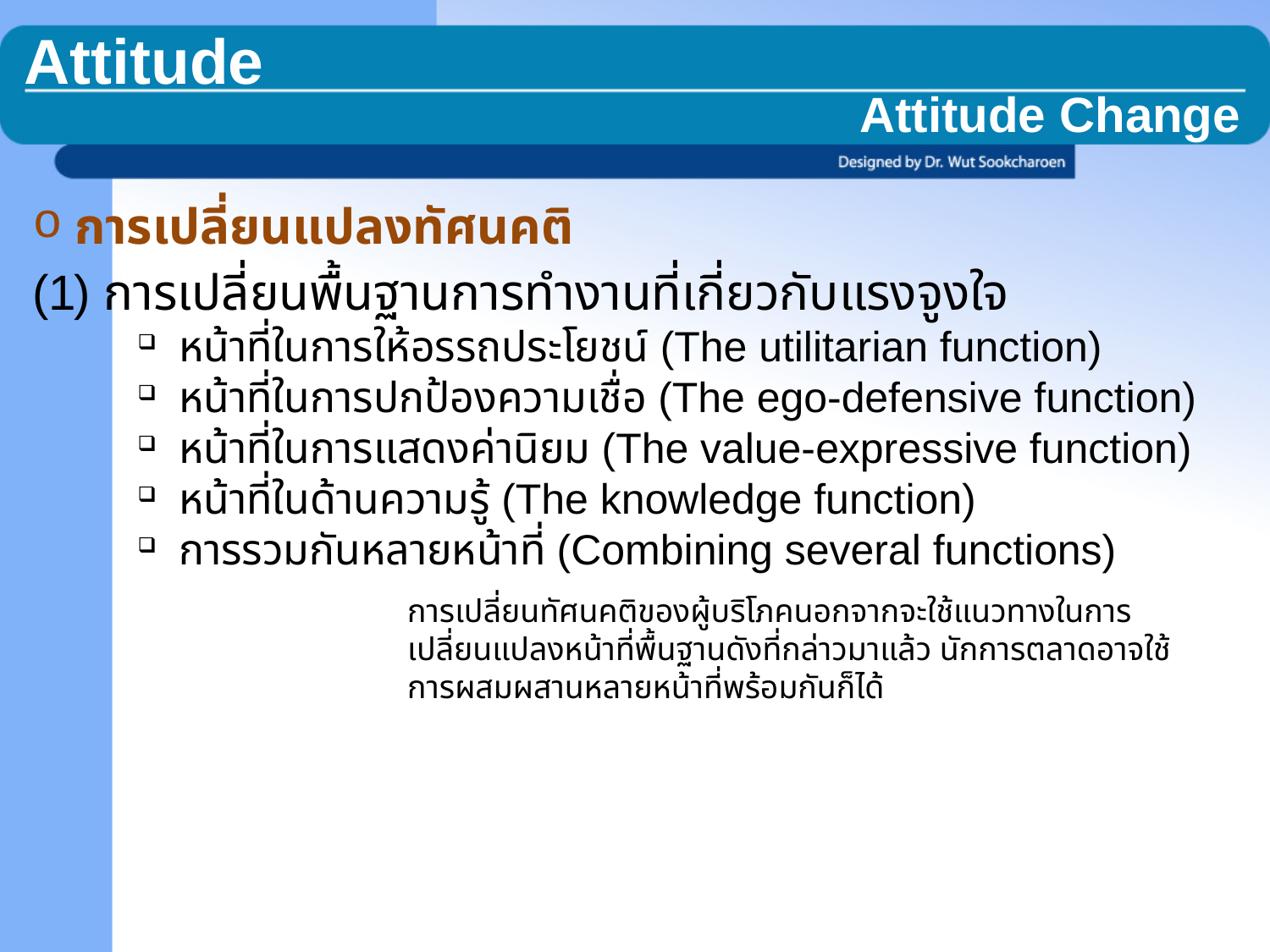

Attitude
Attitude Change
 การเปลี่ยนแปลงทัศนคติ
การเปลี่ยนพื้นฐานการทำงานที่เกี่ยวกับแรงจูงใจ
 หน้าที่ในการให้อรรถประโยชน์ (The utilitarian function)
 หน้าที่ในการปกป้องความเชื่อ (The ego-defensive function)
 หน้าที่ในการแสดงค่านิยม (The value-expressive function)
 หน้าที่ในด้านความรู้ (The knowledge function)
 การรวมกันหลายหน้าที่ (Combining several functions)
การเปลี่ยนทัศนคติของผู้บริโภคนอกจากจะใช้แนวทางในการเปลี่ยนแปลงหน้าที่พื้นฐานดังที่กล่าวมาแล้ว นักการตลาดอาจใช้การผสมผสานหลายหน้าที่พร้อมกันก็ได้